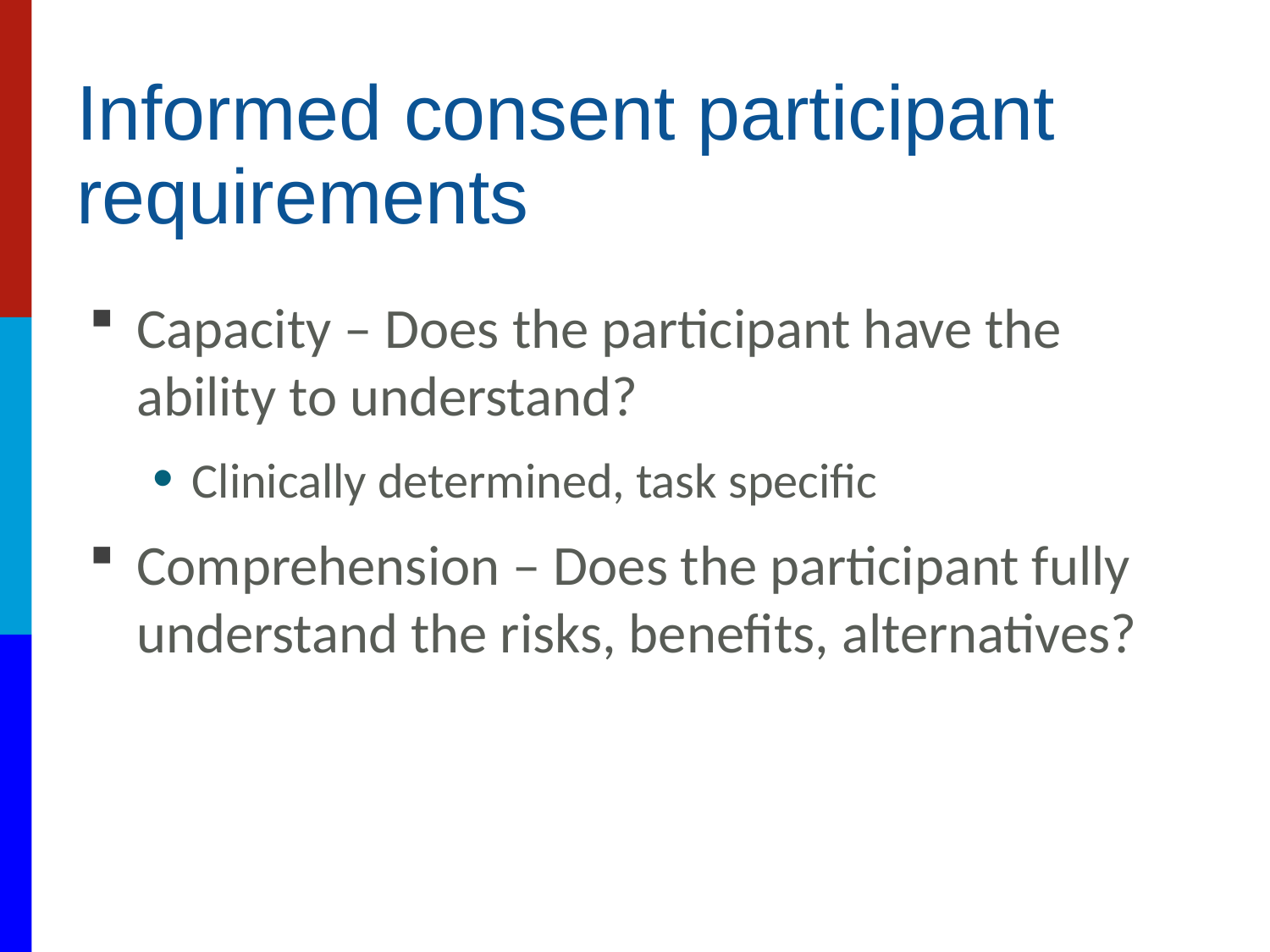

# Informed consent participant requirements
Capacity – Does the participant have the ability to understand?
Clinically determined, task specific
Comprehension – Does the participant fully understand the risks, benefits, alternatives?